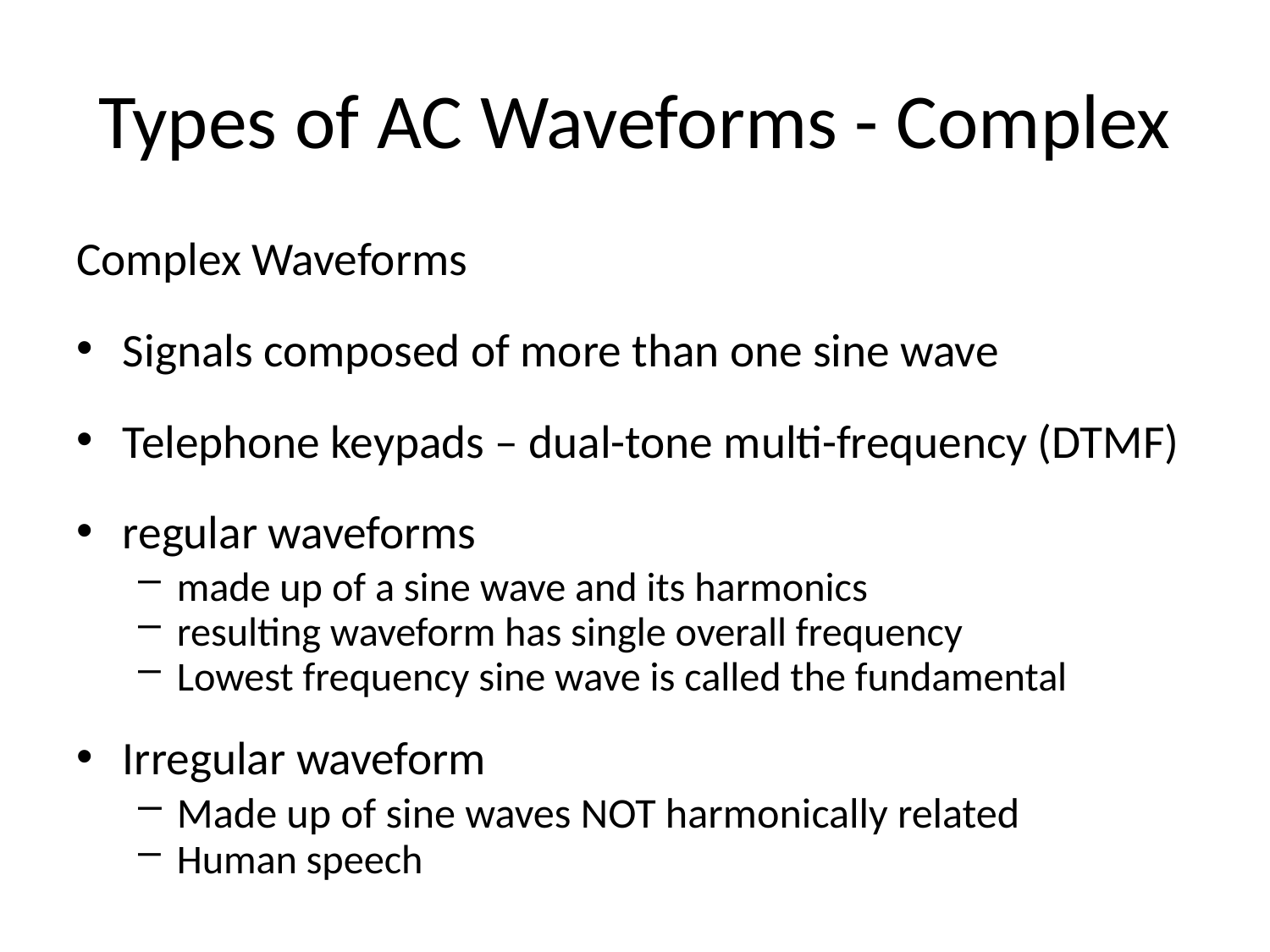

# Types of AC Waveforms - Complex
Complex Waveforms
Signals composed of more than one sine wave
Telephone keypads – dual-tone multi-frequency (DTMF)
regular waveforms
made up of a sine wave and its harmonics
resulting waveform has single overall frequency
Lowest frequency sine wave is called the fundamental
Irregular waveform
Made up of sine waves NOT harmonically related
Human speech